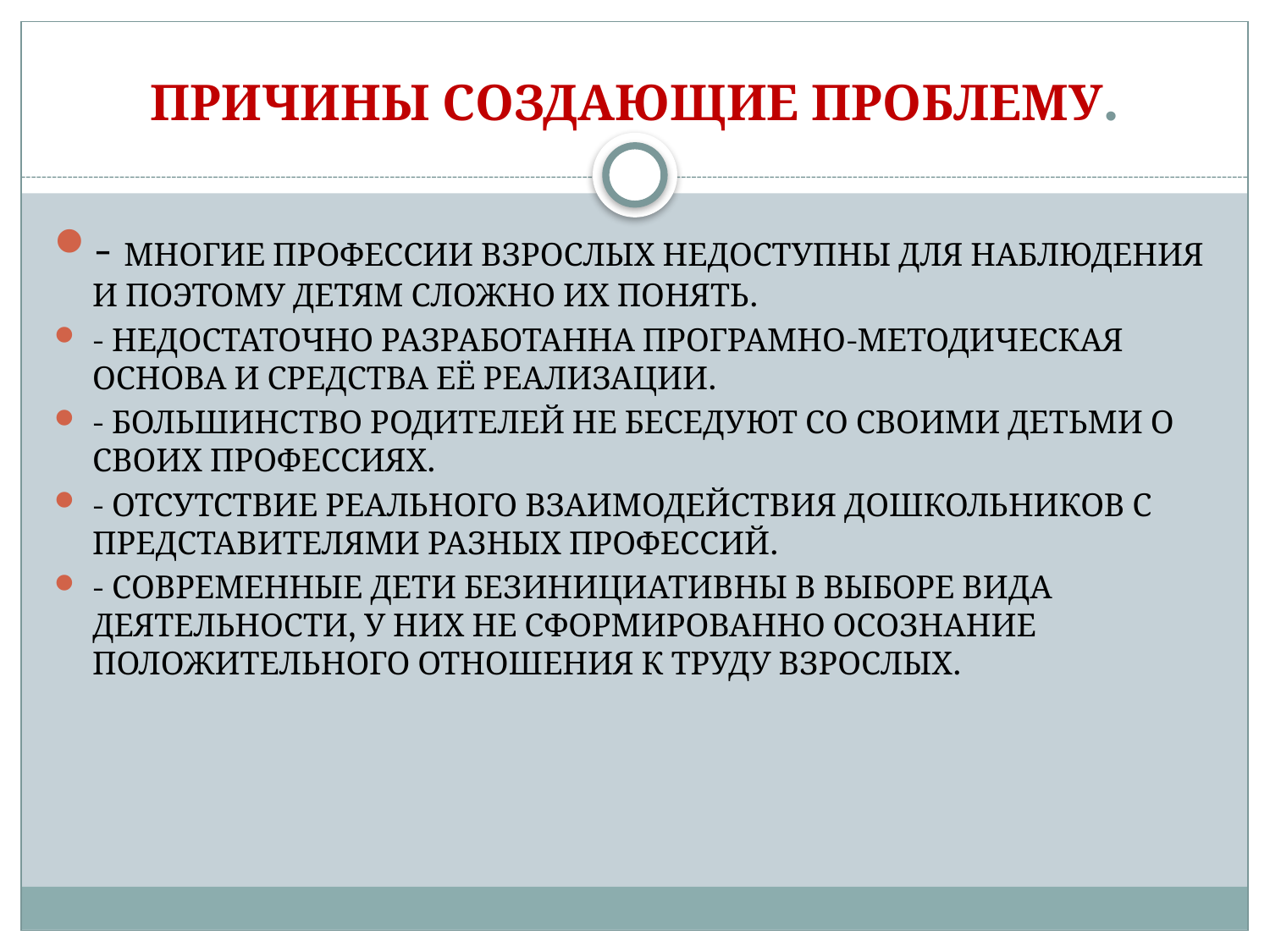

# ПРИЧИНЫ СОЗДАЮЩИЕ ПРОБЛЕМУ.
- МНОГИЕ ПРОФЕССИИ ВЗРОСЛЫХ НЕДОСТУПНЫ ДЛЯ НАБЛЮДЕНИЯ И ПОЭТОМУ ДЕТЯМ СЛОЖНО ИХ ПОНЯТЬ.
- НЕДОСТАТОЧНО РАЗРАБОТАННА ПРОГРАМНО-МЕТОДИЧЕСКАЯ ОСНОВА И СРЕДСТВА ЕЁ РЕАЛИЗАЦИИ.
- БОЛЬШИНСТВО РОДИТЕЛЕЙ НЕ БЕСЕДУЮТ СО СВОИМИ ДЕТЬМИ О СВОИХ ПРОФЕССИЯХ.
- ОТСУТСТВИЕ РЕАЛЬНОГО ВЗАИМОДЕЙСТВИЯ ДОШКОЛЬНИКОВ С ПРЕДСТАВИТЕЛЯМИ РАЗНЫХ ПРОФЕССИЙ.
- СОВРЕМЕННЫЕ ДЕТИ БЕЗИНИЦИАТИВНЫ В ВЫБОРЕ ВИДА ДЕЯТЕЛЬНОСТИ, У НИХ НЕ СФОРМИРОВАННО ОСОЗНАНИЕ ПОЛОЖИТЕЛЬНОГО ОТНОШЕНИЯ К ТРУДУ ВЗРОСЛЫХ.